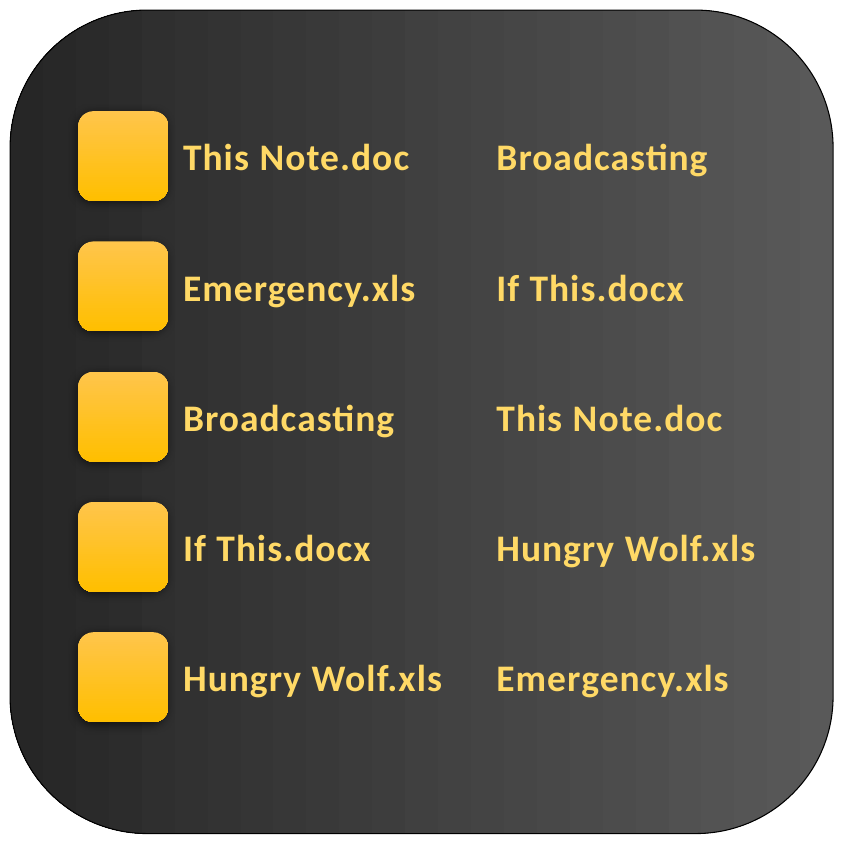

This Note.doc
Broadcasting

Emergency.xls
If This.docx

Broadcasting
This Note.doc

If This.docx
Hungry Wolf.xls

Hungry Wolf.xls
Emergency.xls